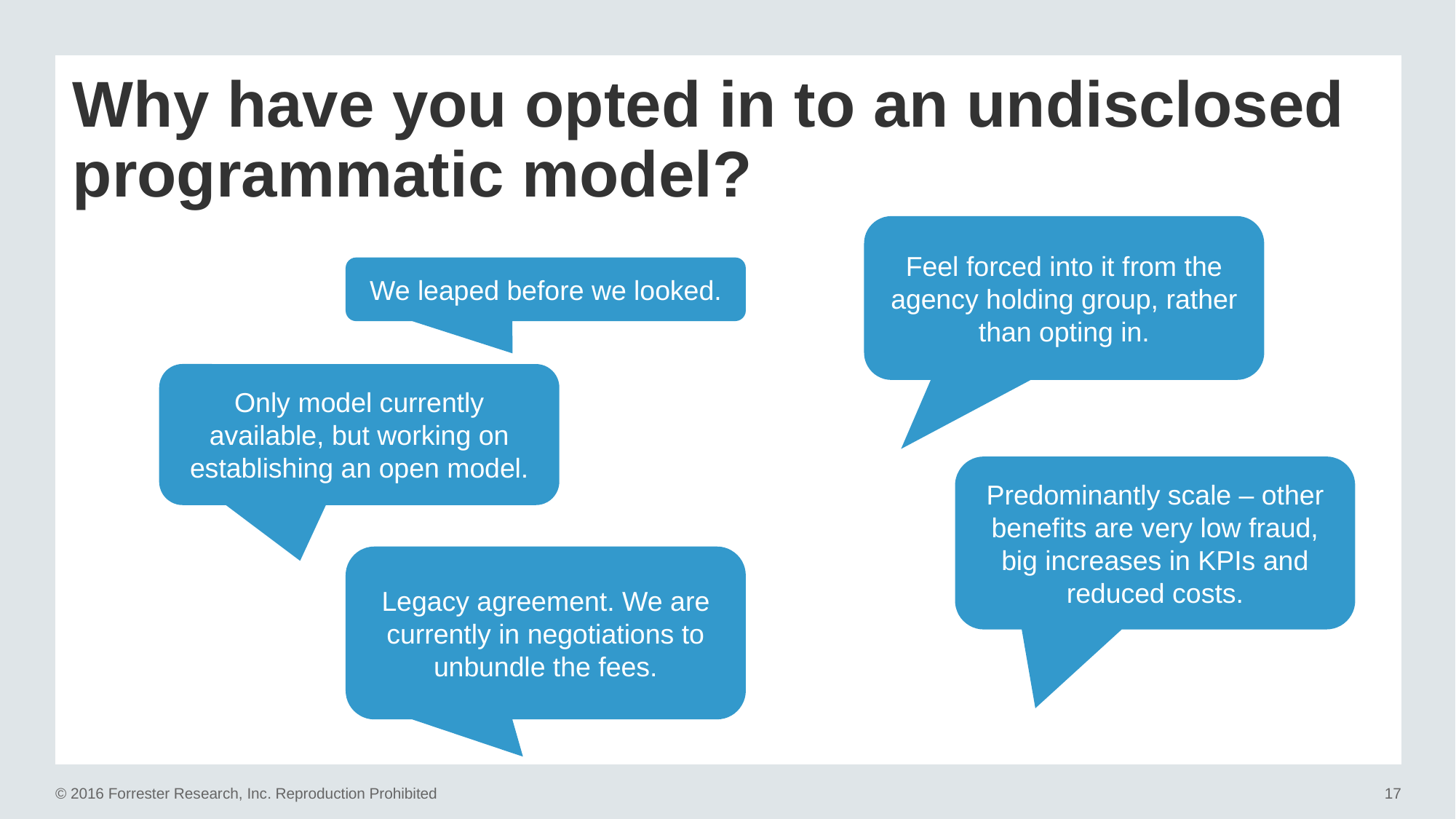

# Why have you opted in to an undisclosed programmatic model?
Feel forced into it from the agency holding group, rather than opting in.
We leaped before we looked.
Only model currently available, but working on establishing an open model.
Predominantly scale – other benefits are very low fraud, big increases in KPIs and reduced costs.
Legacy agreement. We are currently in negotiations to unbundle the fees.